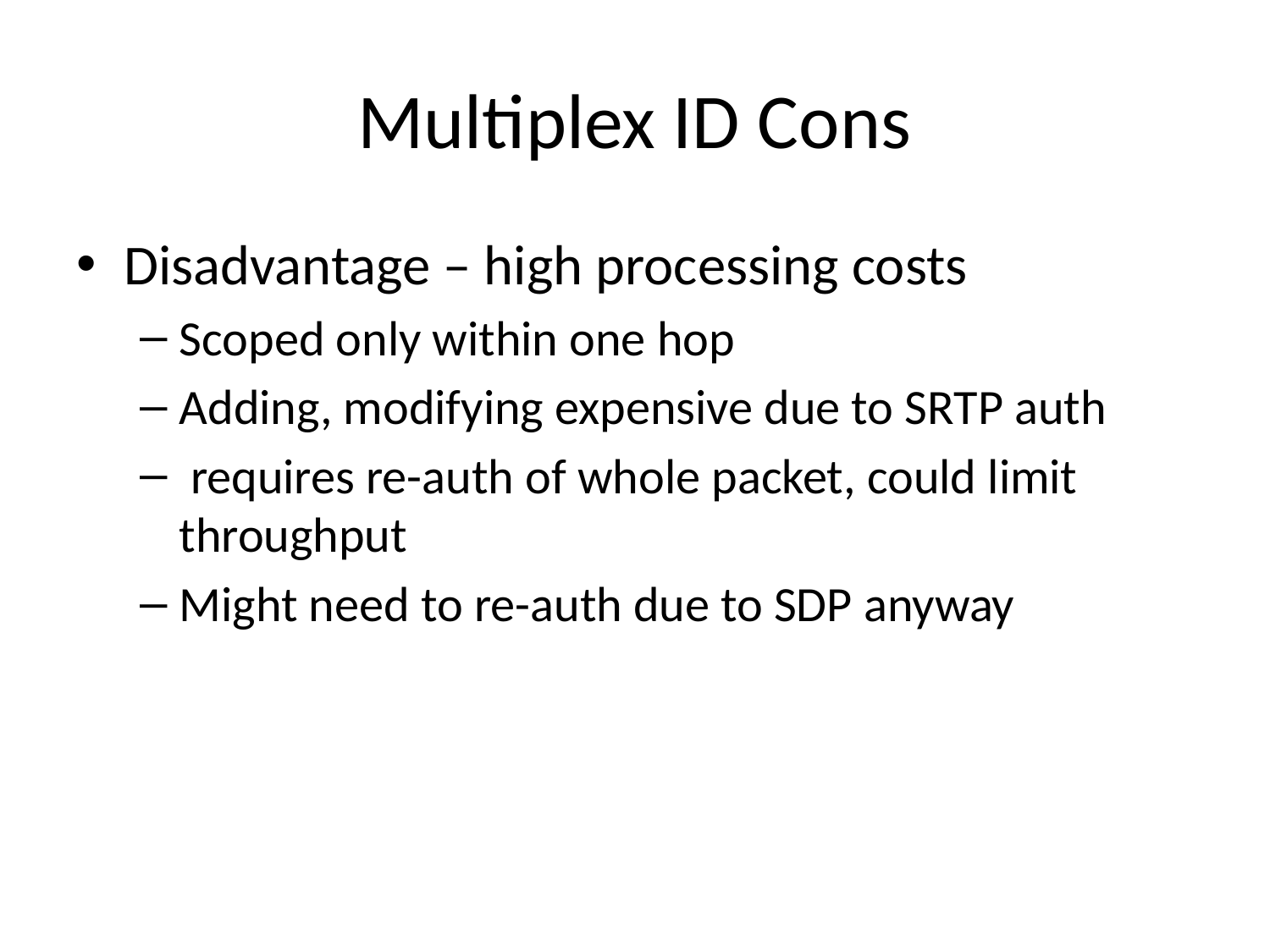

# Multiplex ID Cons
Disadvantage – high processing costs
Scoped only within one hop
Adding, modifying expensive due to SRTP auth
 requires re-auth of whole packet, could limit throughput
Might need to re-auth due to SDP anyway